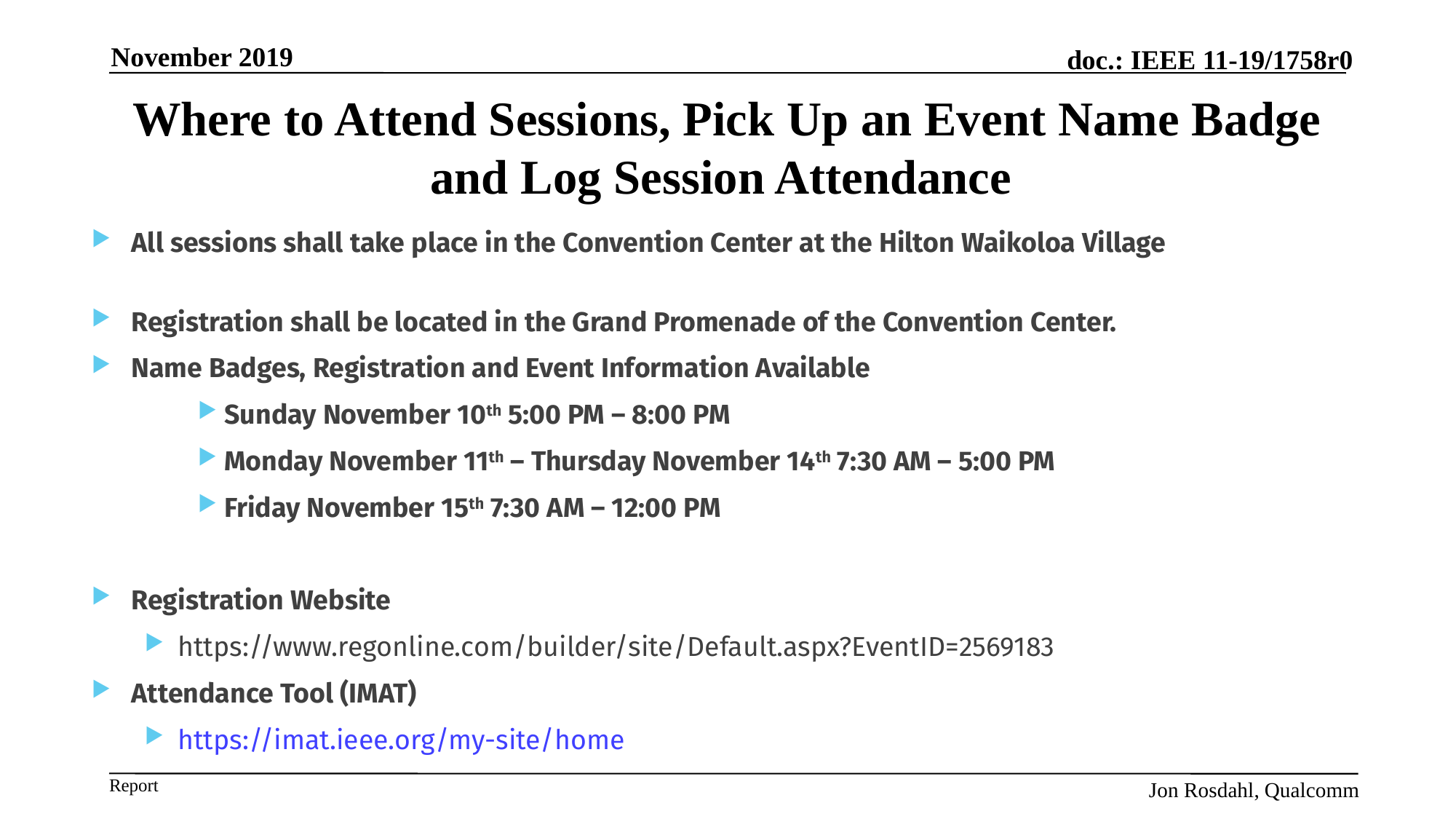

November 2019
# Where to Attend Sessions, Pick Up an Event Name Badge and Log Session Attendance
All sessions shall take place in the Convention Center at the Hilton Waikoloa Village
Registration shall be located in the Grand Promenade of the Convention Center.
Name Badges, Registration and Event Information Available
Sunday November 10th 5:00 PM – 8:00 PM
Monday November 11th – Thursday November 14th 7:30 AM – 5:00 PM
Friday November 15th 7:30 AM – 12:00 PM

Registration Website
https://www.regonline.com/builder/site/Default.aspx?EventID=2569183
Attendance Tool (IMAT)
https://imat.ieee.org/my-site/home

Jon Rosdahl, Qualcomm